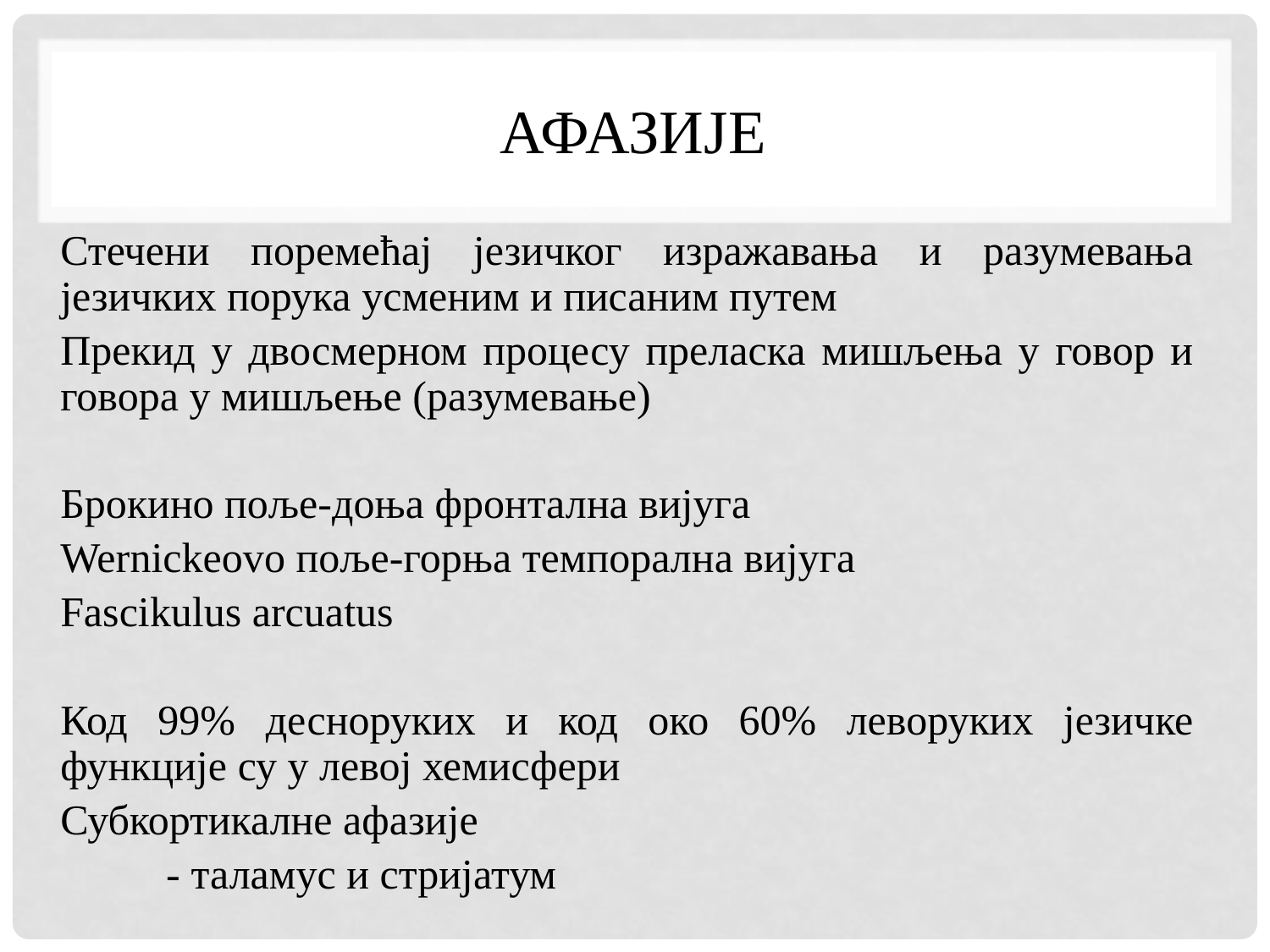

# Афазије
Стечени поремећај језичког изражавања и разумевања језичких порука усменим и писаним путем
Прекид у двосмерном процесу преласка мишљења у говор и говора у мишљење (разумевање)

Брокино поље-доња фронтална вијуга
Wernickeovo поље-горња темпорална вијуга
Fascikulus arcuatus

Код 99% десноруких и код око 60% леворуких језичке функције су у левој хемисфери
Субкортикалне афазије
          - таламус и стријатум